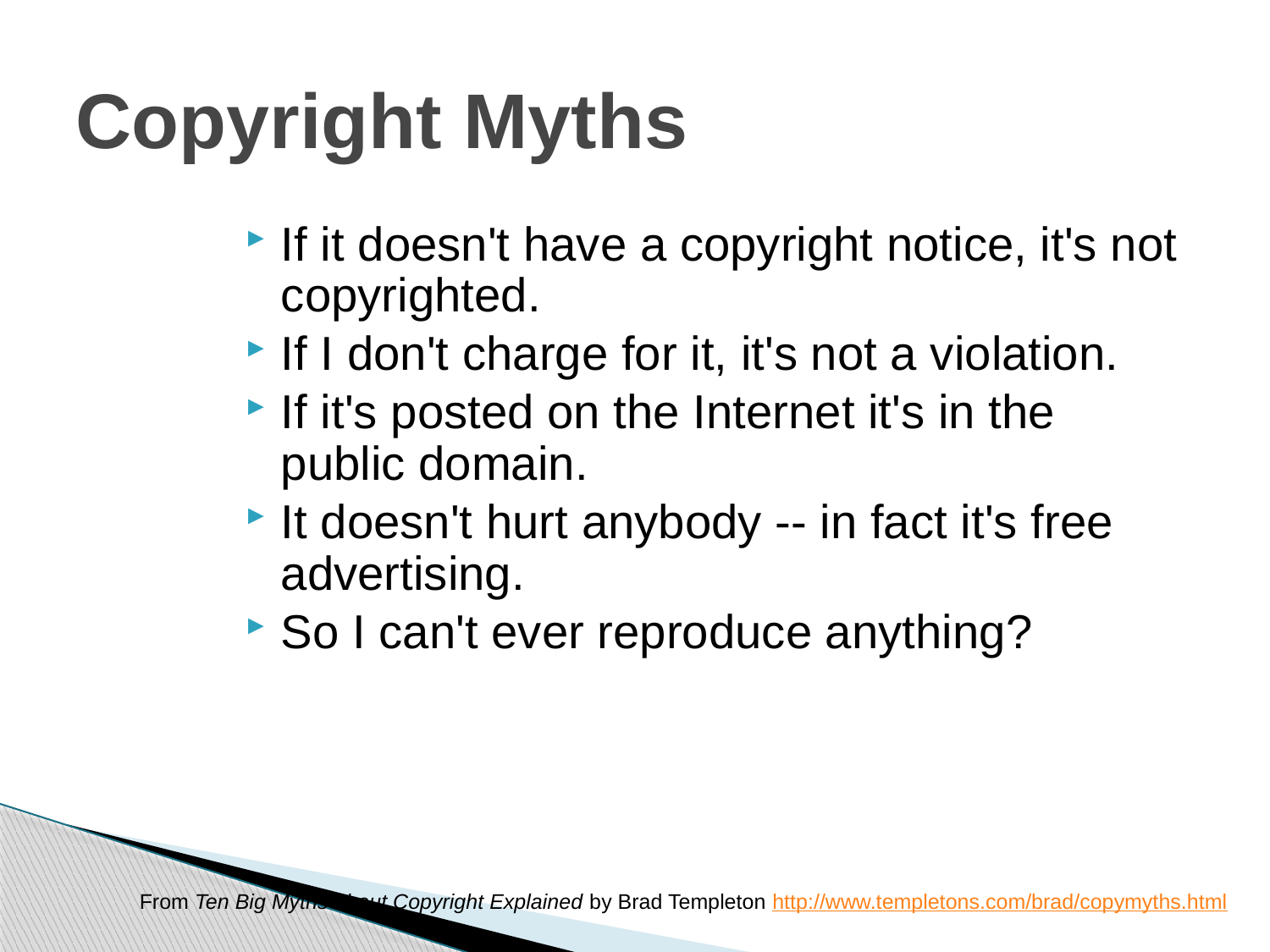

# Copyright Myths
If it doesn't have a copyright notice, it's not copyrighted.
If I don't charge for it, it's not a violation.
If it's posted on the Internet it's in the public domain.
It doesn't hurt anybody -- in fact it's free advertising.
So I can't ever reproduce anything?
From Ten Big Myths about Copyright Explained by Brad Templeton http://www.templetons.com/brad/copymyths.html